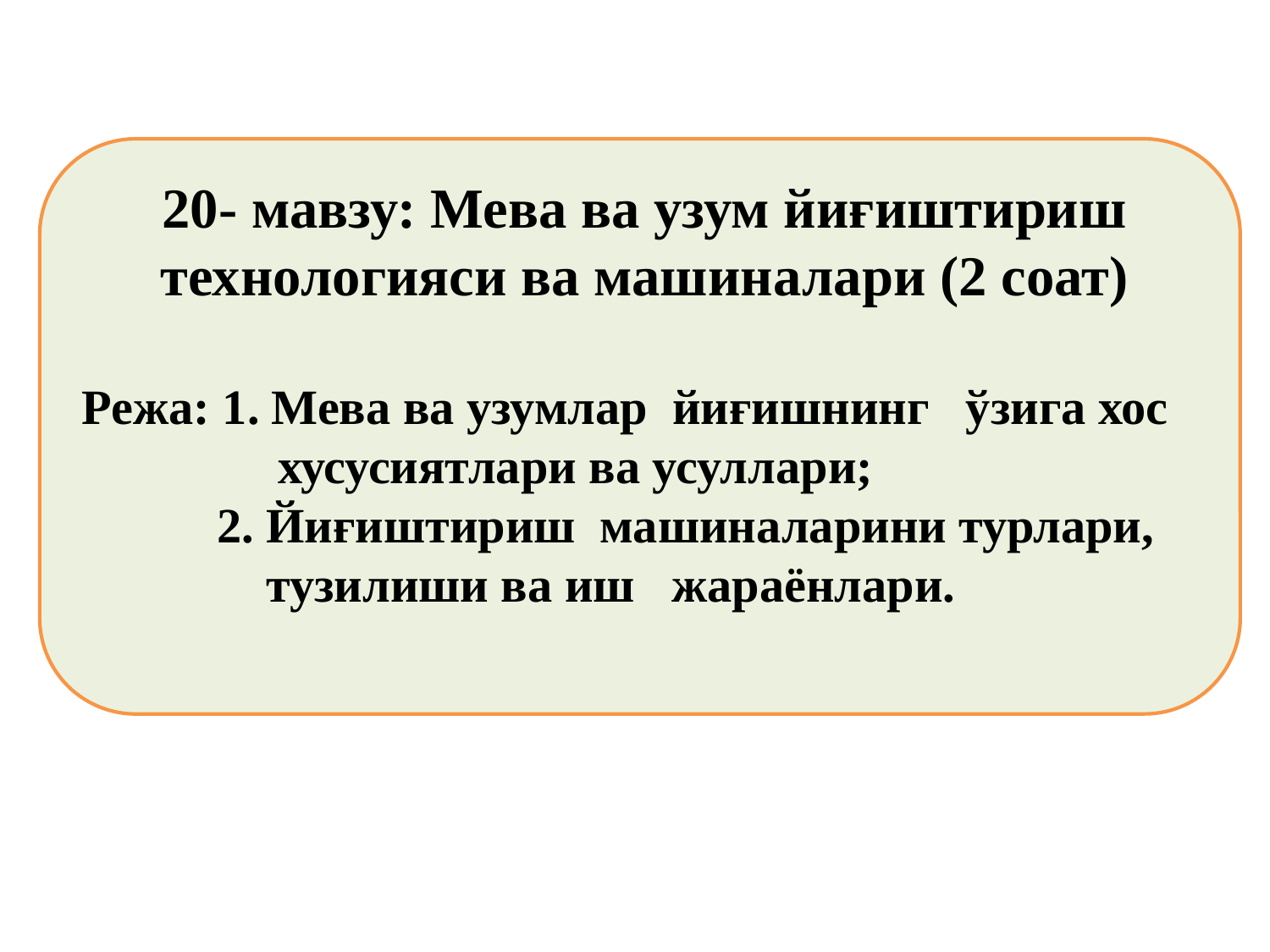

20- мавзу: Мева ва узум йиғиштириш технологияси ва машиналари (2 соат)

Режа: 1. Мева ва узумлар  йиғишнинг   ўзига хос
                хусусиятлари ва усуллари;
           2. Йиғиштириш  машиналарини турлари,
               тузилиши ва иш   жараёнлари.